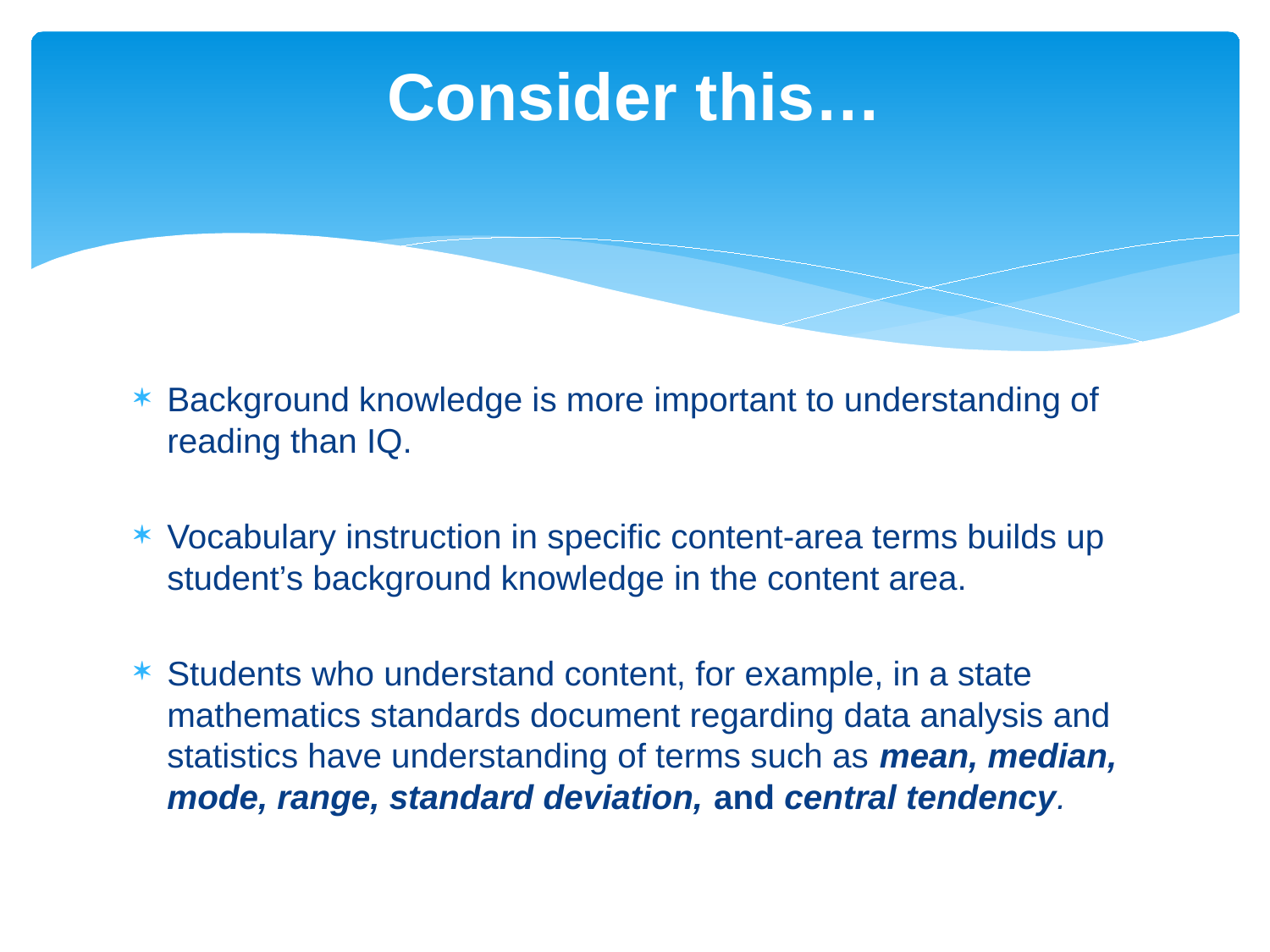

# Consider this…
Background knowledge is more important to understanding of reading than IQ.

Vocabulary instruction in specific content‐area terms builds up student’s background knowledge in the content area.

Students who understand content, for example, in a state mathematics standards document regarding data analysis and statistics have understanding of terms such as mean, median, mode, range, standard deviation, and central tendency.